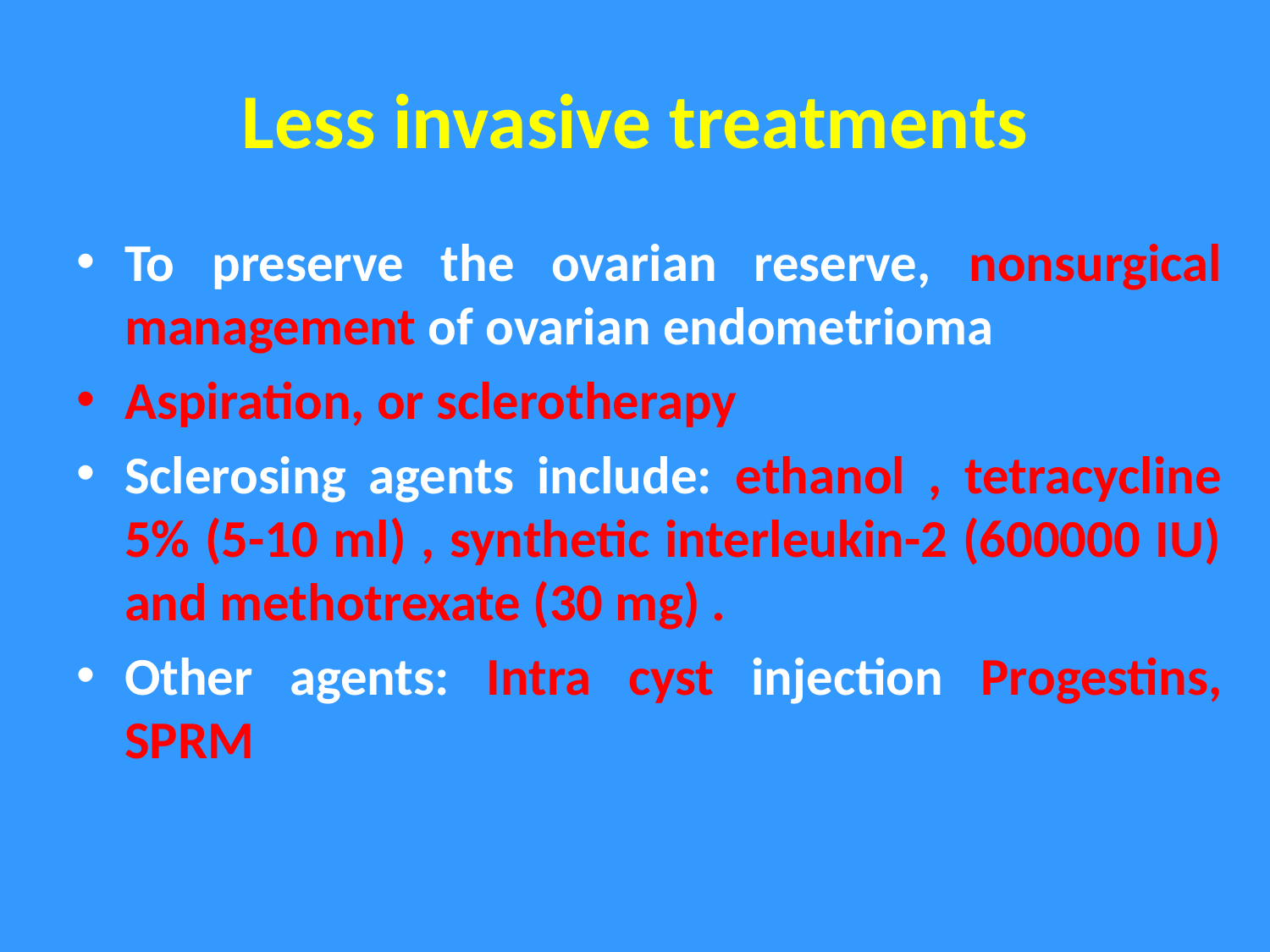

# Less invasive treatments
To preserve the ovarian reserve, nonsurgical management of ovarian endometrioma
Aspiration, or sclerotherapy
Sclerosing agents include: ethanol , tetracycline 5% (5-10 ml) , synthetic interleukin-2 (600000 IU) and methotrexate (30 mg) .
Other agents: Intra cyst injection Progestins, SPRM